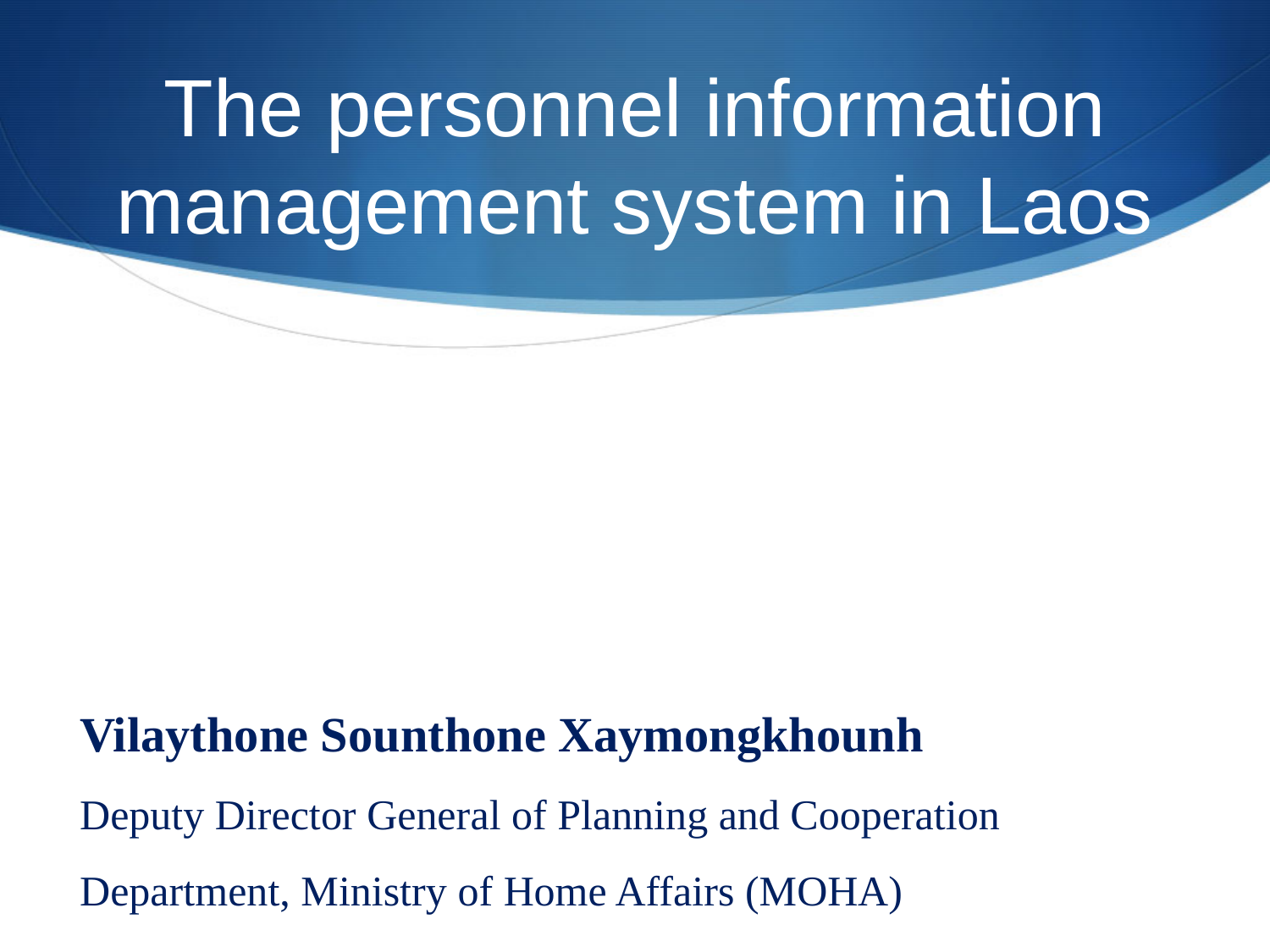

# The personnel information management system in Laos
Vilaythone Sounthone Xaymongkhounh
Deputy Director General of Planning and Cooperation Department, Ministry of Home Affairs (MOHA)